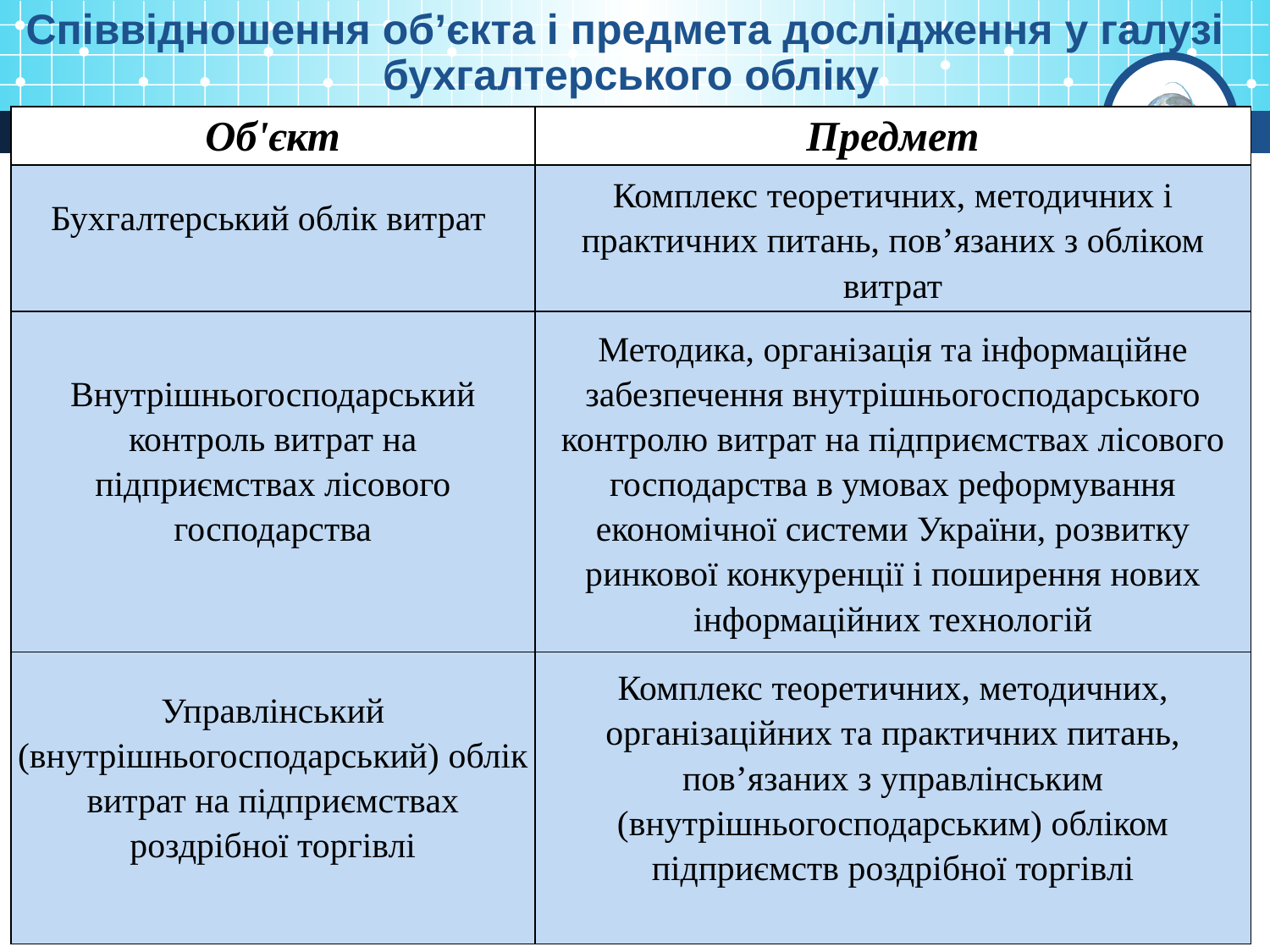

Співвідношення об’єкта і предмета дослідження у галузі
бухгалтерського обліку
| Об'єкт | Предмет |
| --- | --- |
| Бухгалтерський облік витрат | Комплекс теоретичних, методичних і практичних питань, пов’язаних з обліком витрат |
| Внутрішньогосподарський контроль витрат на підприємствах лісового господарства | Методика, організація та інформаційне забезпечення внутрішньогосподарського контролю витрат на підприємствах лісового господарства в умовах реформування економічної системи України, розвитку ринкової конкуренції і поширення нових інформаційних технологій |
| Управлінський (внутрішньогосподарський) облік витрат на підприємствах роздрібної торгівлі | Комплекс теоретичних, методичних, організаційних та практичних питань, пов’язаних з управлінським (внутрішньогосподарським) обліком підприємств роздрібної торгівлі |